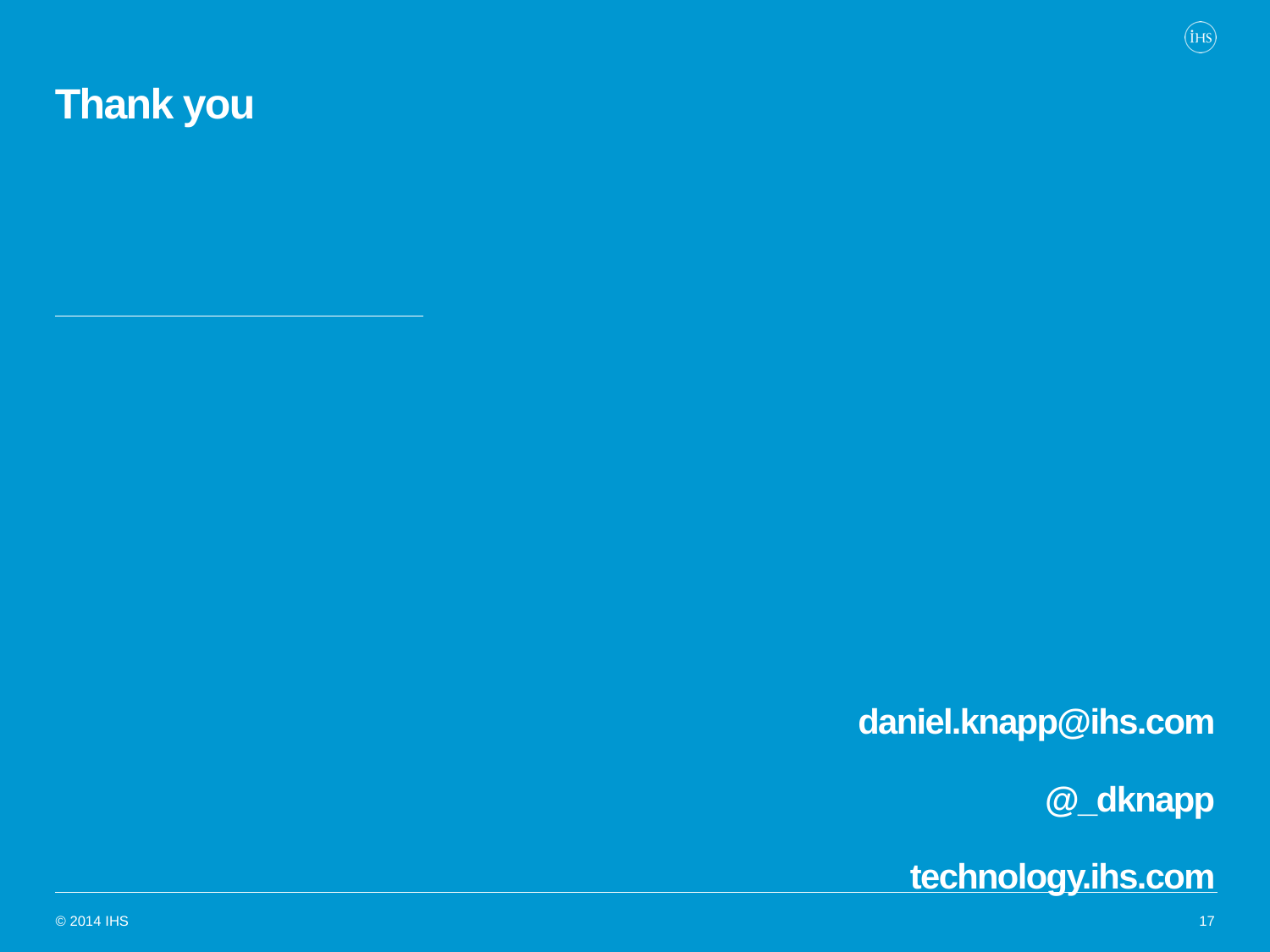

daniel.knapp@ihs.com
@_dknapp
technology.ihs.com
# Thank you
17